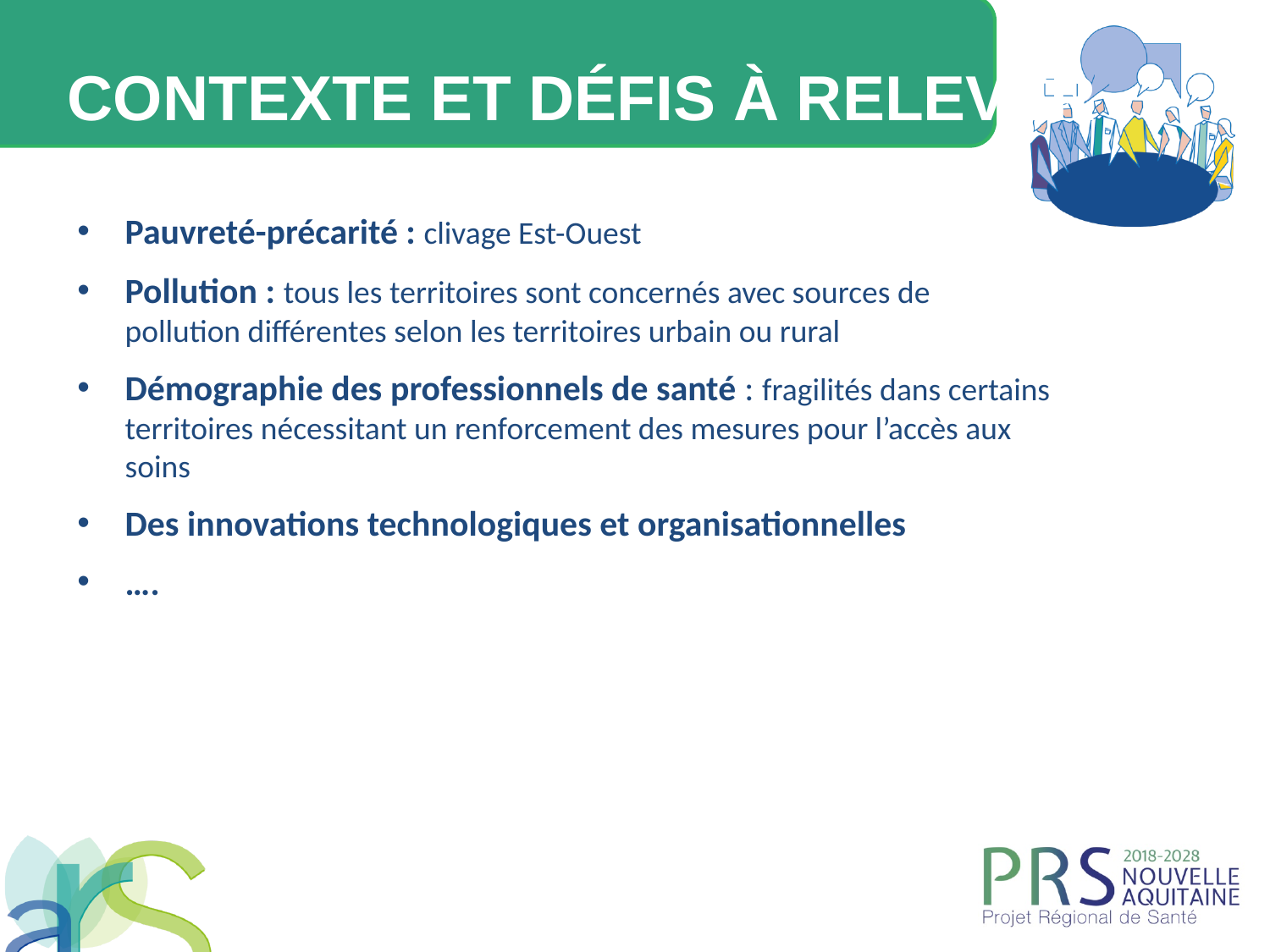

Contexte et défis à relever
# Contexte et défis à relever
Pauvreté-précarité : clivage Est-Ouest

Pollution : tous les territoires sont concernés avec sources de pollution différentes selon les territoires urbain ou rural

Démographie des professionnels de santé : fragilités dans certains territoires nécessitant un renforcement des mesures pour l’accès aux soins

Des innovations technologiques et organisationnelles

….